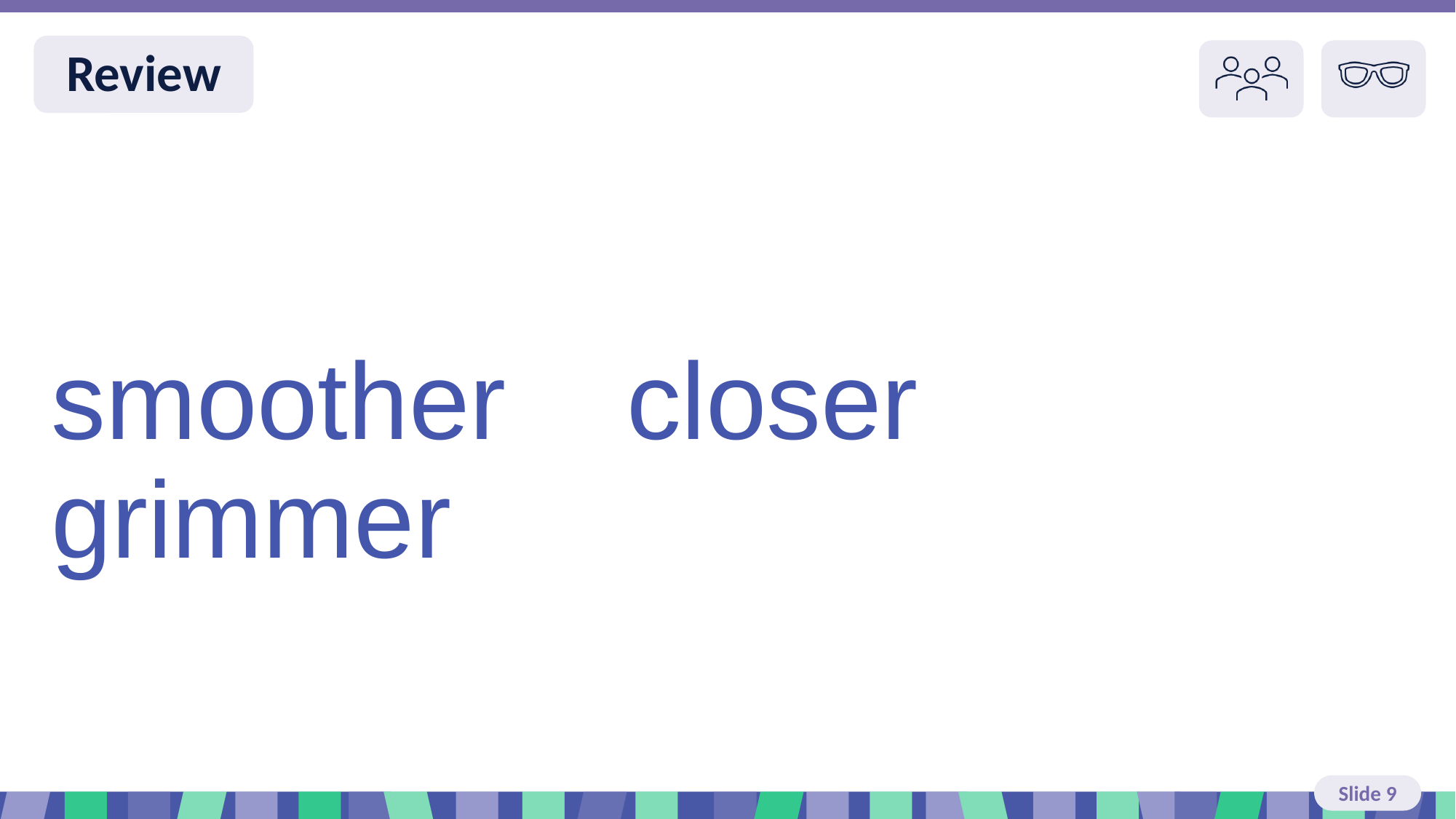

Slide 9 Review You do
smoother    closer    grimmer